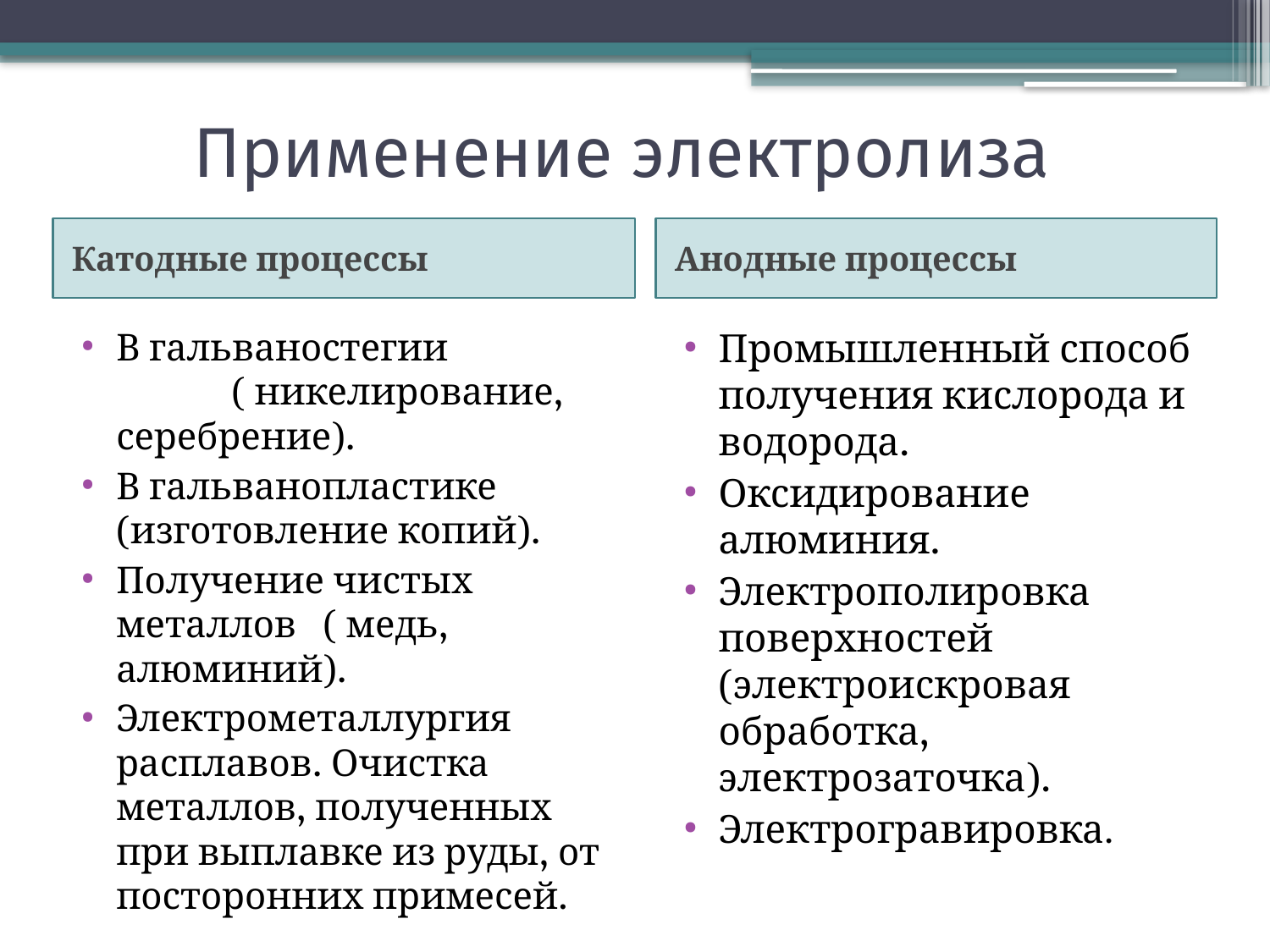

# Применение электролиза
Катодные процессы
Анодные процессы
В гальваностегии                                 ( никелирование, серебрение).
В гальванопластике (изготовление копий).
Получение чистых металлов   ( медь, алюминий).
Электрометаллургия расплавов. Очистка металлов, полученных при выплавке из руды, от посторонних примесей.
Промышленный способ получения кислорода и водорода.
Оксидирование алюминия.
Электрополировка поверхностей (электроискровая обработка, электрозаточка).
Электрогравировка.